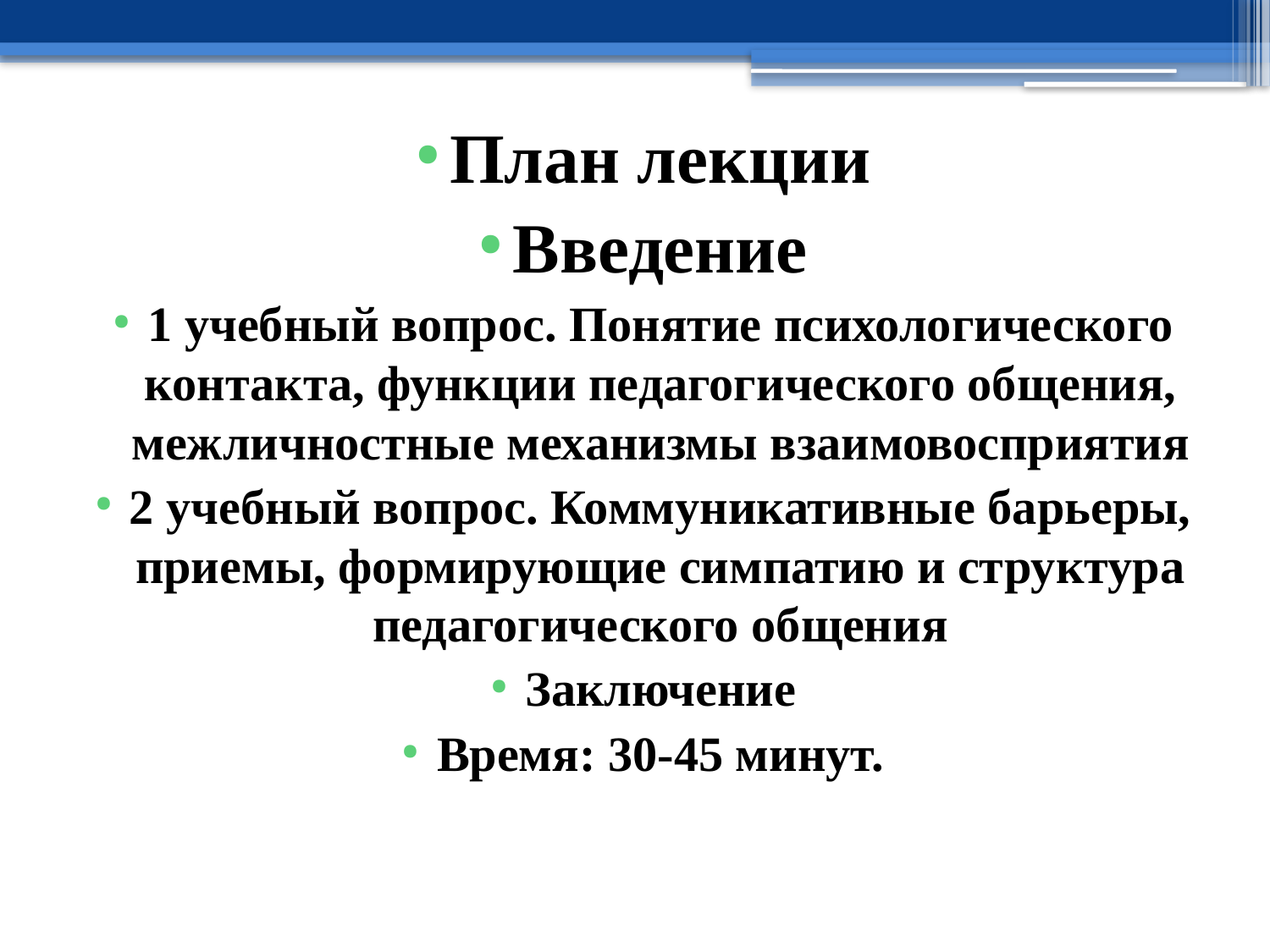

#
План лекции
Введение
1 учебный вопрос. Понятие психологического контакта, функции педагогического общения, межличностные механизмы взаимовосприятия
2 учебный вопрос. Коммуникативные барьеры, приемы, формирующие симпатию и структура педагогического общения
Заключение
Время: 30-45 минут.